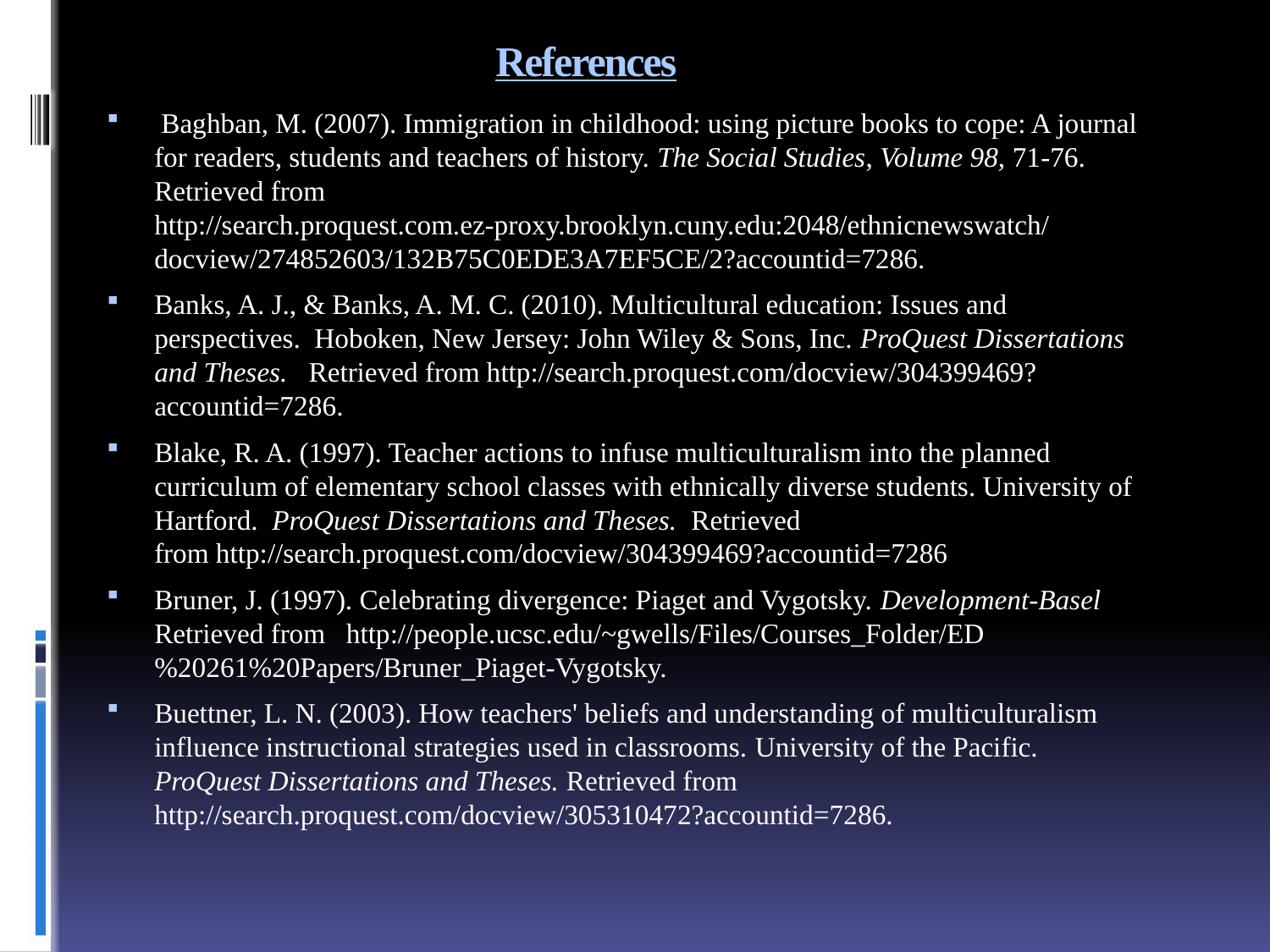

# References

 Baghban, M. (2007). Immigration in childhood: using picture books to cope: A journal for readers, students and teachers of history. The Social Studies, Volume 98, 71-76. Retrieved from http://search.proquest.com.ez-proxy.brooklyn.cuny.edu:2048/ethnicnewswatch/docview/274852603/132B75C0EDE3A7EF5CE/2?accountid=7286.
Banks, A. J., & Banks, A. M. C. (2010). Multicultural education: Issues and perspectives.  Hoboken, New Jersey: John Wiley & Sons, Inc. ProQuest Dissertations and Theses.   Retrieved from http://search.proquest.com/docview/304399469?accountid=7286.
Blake, R. A. (1997). Teacher actions to infuse multiculturalism into the planned curriculum of elementary school classes with ethnically diverse students. University of Hartford.  ProQuest Dissertations and Theses.  Retrieved from http://search.proquest.com/docview/304399469?accountid=7286
Bruner, J. (1997). Celebrating divergence: Piaget and Vygotsky. Development-Basel Retrieved from   http://people.ucsc.edu/~gwells/Files/Courses_Folder/ED%20261%20Papers/Bruner_Piaget-Vygotsky.
Buettner, L. N. (2003). How teachers' beliefs and understanding of multiculturalism influence instructional strategies used in classrooms. University of the Pacific. ProQuest Dissertations and Theses. Retrieved from http://search.proquest.com/docview/305310472?accountid=7286.